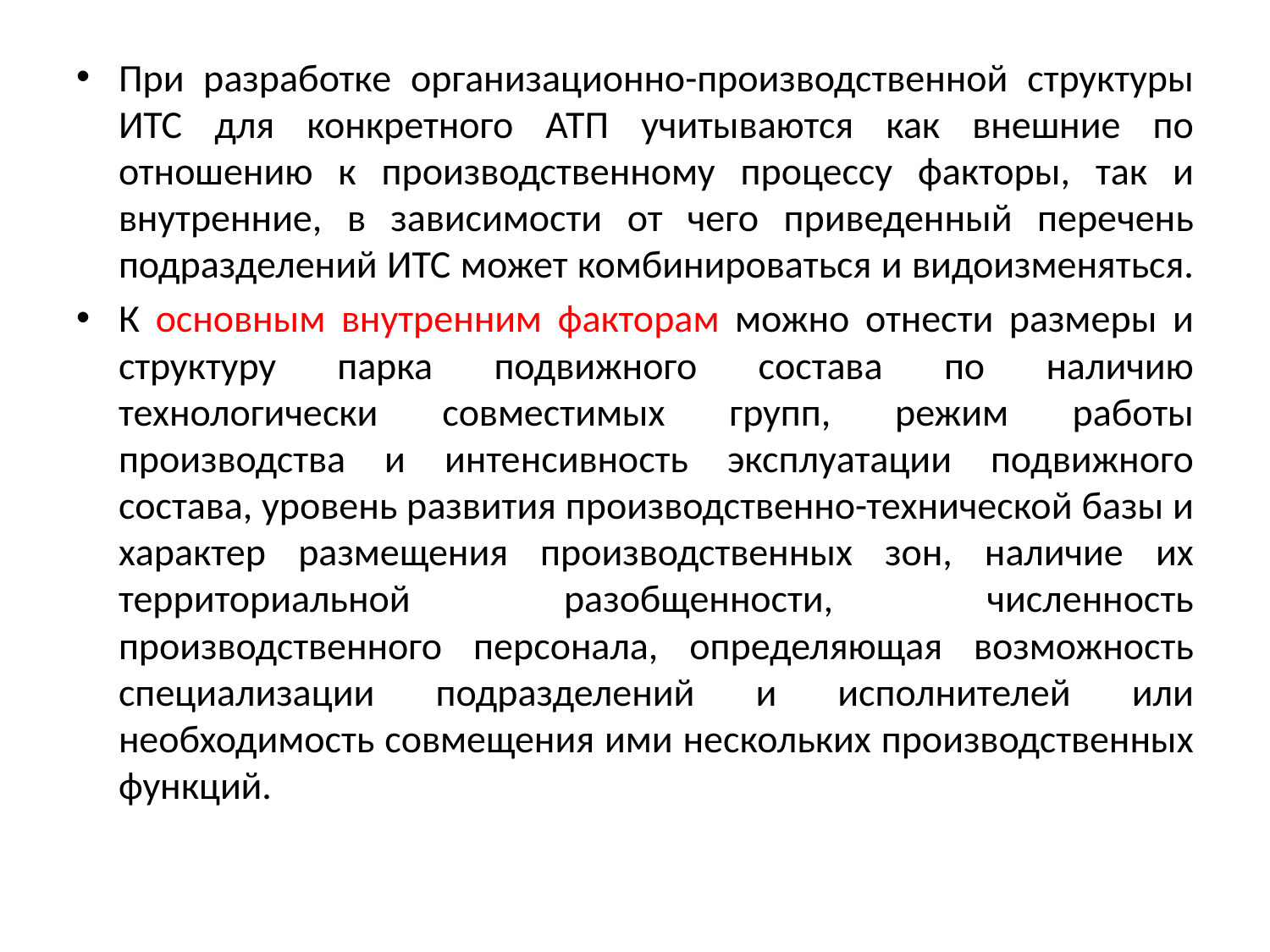

При разработке организационно-производственной структуры ИТС для конкретного АТП учитываются как внешние по отношению к производственному процессу факторы, так и внутренние, в зависимости от чего приведенный перечень подразделений ИТС может комбинироваться и видоизменяться.
К основным внутренним факторам можно отнести размеры и структуру парка подвижного состава по наличию технологически совместимых групп, режим работы производства и интенсивность эксплуатации подвижного состава, уровень развития производственно-технической базы и характер размещения производственных зон, наличие их территориальной разобщенности, численность производственного персонала, определяющая возможность специализации подразделений и исполнителей или необходимость совмещения ими нескольких производственных функций.